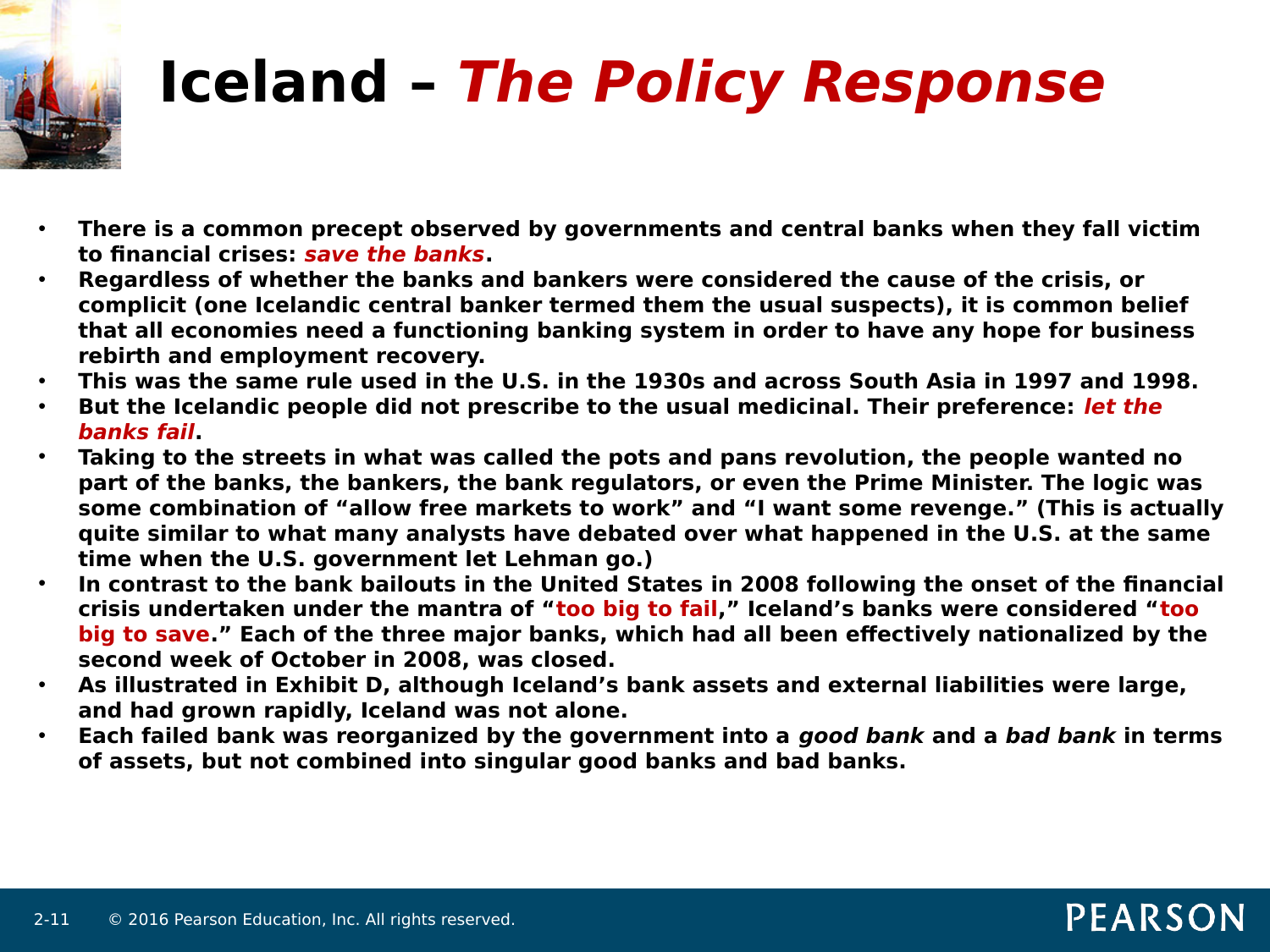

# Iceland – The Policy Response
There is a common precept observed by governments and central banks when they fall victim to financial crises: save the banks.
Regardless of whether the banks and bankers were considered the cause of the crisis, or complicit (one Icelandic central banker termed them the usual suspects), it is common belief that all economies need a functioning banking system in order to have any hope for business rebirth and employment recovery.
This was the same rule used in the U.S. in the 1930s and across South Asia in 1997 and 1998.
But the Icelandic people did not prescribe to the usual medicinal. Their preference: let the banks fail.
Taking to the streets in what was called the pots and pans revolution, the people wanted no part of the banks, the bankers, the bank regulators, or even the Prime Minister. The logic was some combination of “allow free markets to work” and “I want some revenge.” (This is actually quite similar to what many analysts have debated over what happened in the U.S. at the same time when the U.S. government let Lehman go.)
In contrast to the bank bailouts in the United States in 2008 following the onset of the financial crisis undertaken under the mantra of “too big to fail,” Iceland’s banks were considered “too big to save.” Each of the three major banks, which had all been effectively nationalized by the second week of October in 2008, was closed.
As illustrated in Exhibit D, although Iceland’s bank assets and external liabilities were large, and had grown rapidly, Iceland was not alone.
Each failed bank was reorganized by the government into a good bank and a bad bank in terms of assets, but not combined into singular good banks and bad banks.